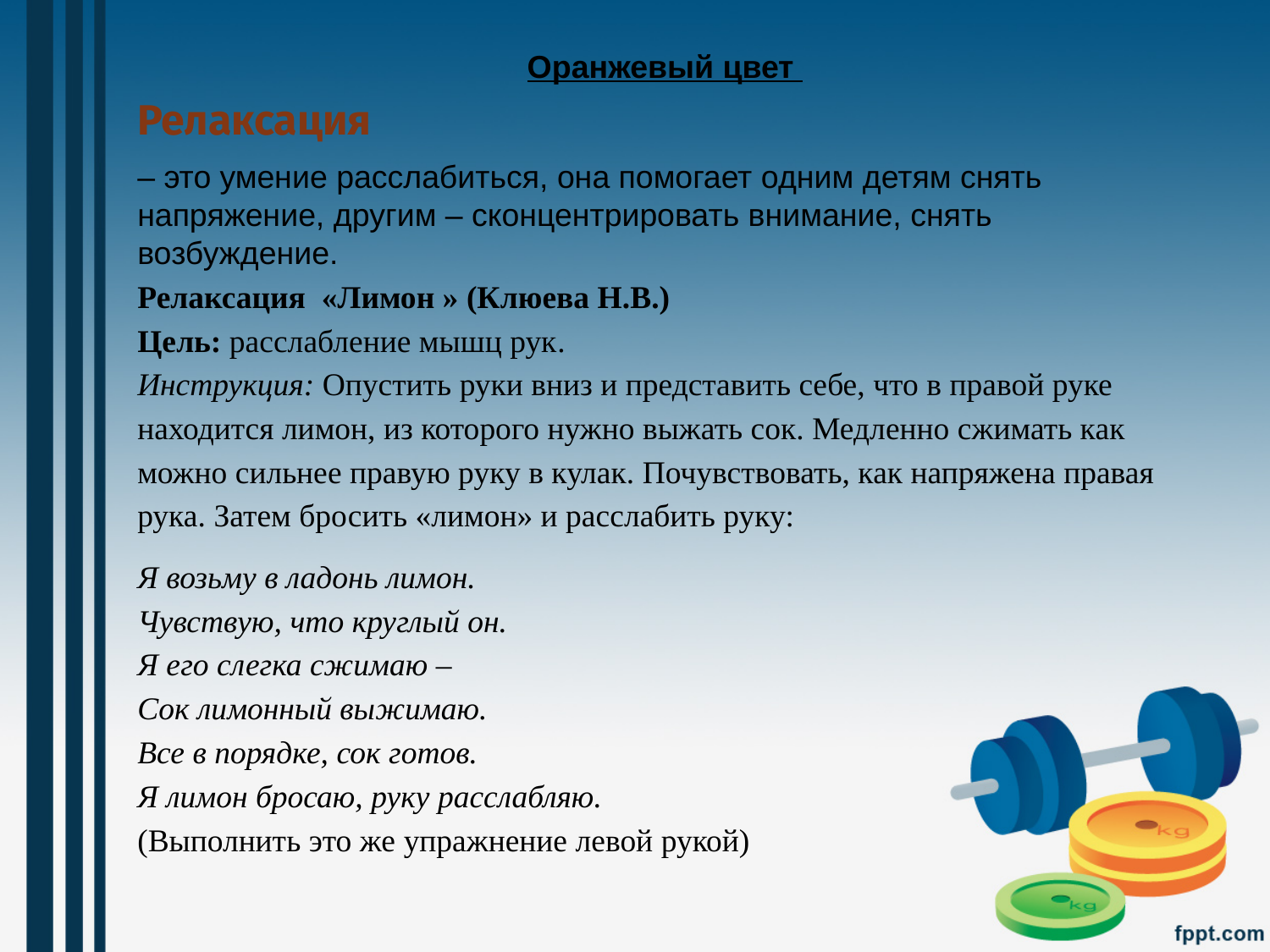

Оранжевый цвет
Релаксация
– это умение расслабиться, она помогает одним детям снять напряжение, другим – сконцентрировать внимание, снять возбуждение.
Релаксация  «Лимон » (Клюева Н.В.)
Цель: расслабление мышц рук.
Инструкция: Опустить руки вниз и представить себе, что в правой руке находится лимон, из которого нужно выжать сок. Медленно сжимать как можно сильнее правую руку в кулак. Почувствовать, как напряжена правая рука. Затем бросить «лимон» и расслабить руку:
Я возьму в ладонь лимон.
Чувствую, что круглый он.
Я его слегка сжимаю –
Сок лимонный выжимаю.
Все в порядке, сок готов.
Я лимон бросаю, руку расслабляю.
(Выполнить это же упражнение левой рукой)